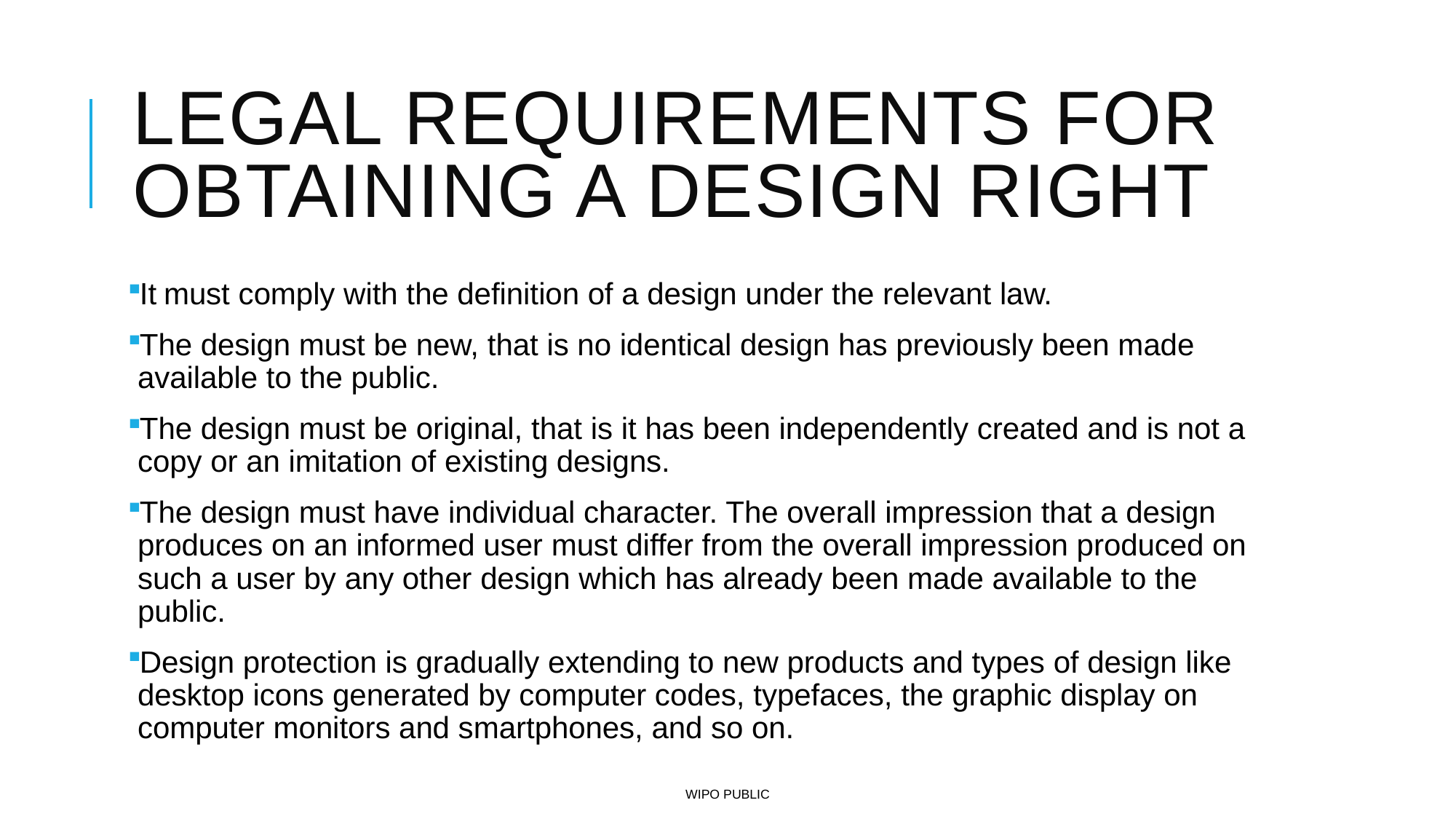

# Legal requirements for obtaining a design right
It must comply with the definition of a design under the relevant law.
The design must be new, that is no identical design has previously been made available to the public.
The design must be original, that is it has been independently created and is not a copy or an imitation of existing designs.
The design must have individual character. The overall impression that a design produces on an informed user must differ from the overall impression produced on such a user by any other design which has already been made available to the public.
Design protection is gradually extending to new products and types of design like desktop icons generated by computer codes, typefaces, the graphic display on computer monitors and smartphones, and so on.